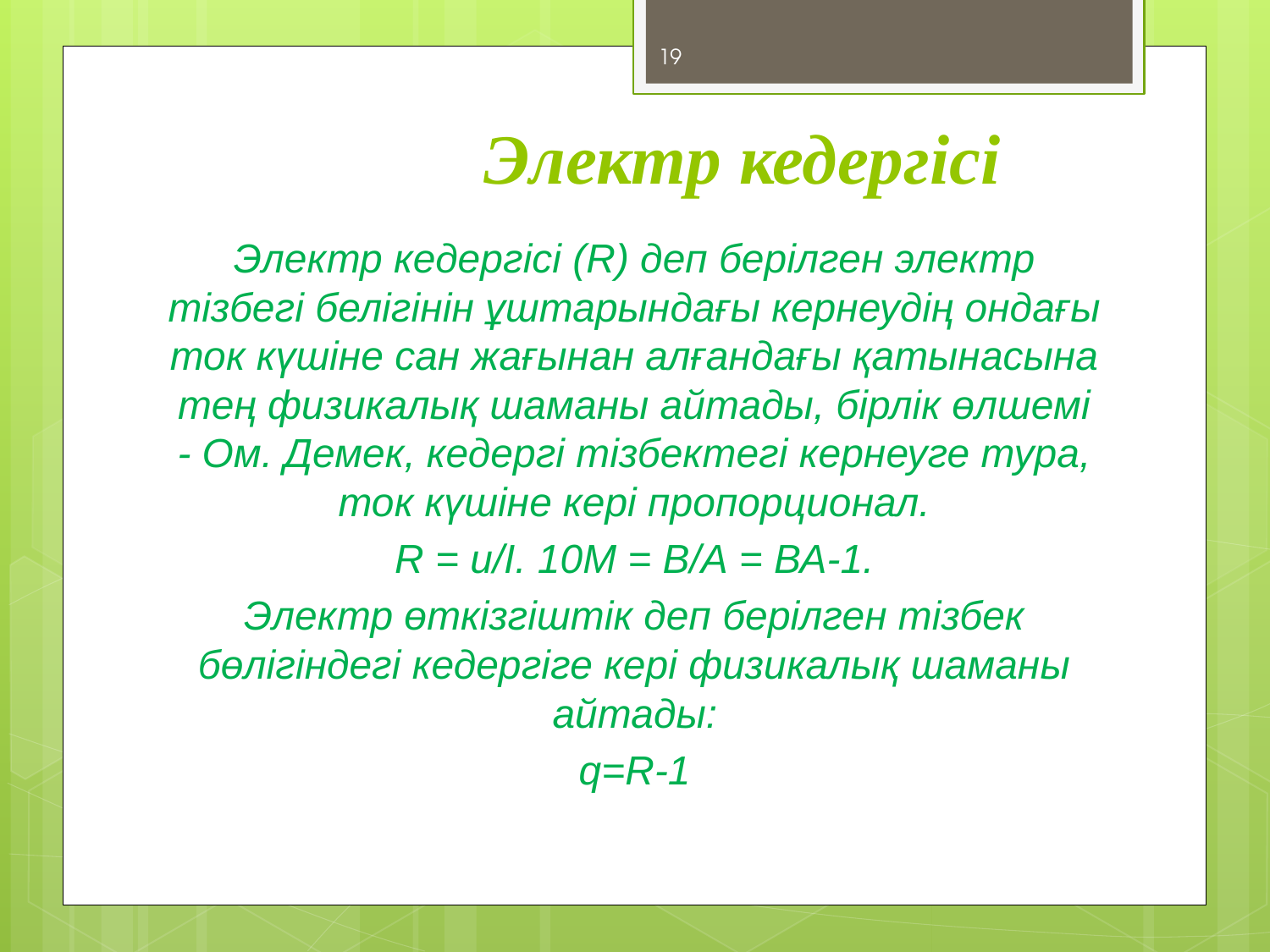

19
# Электр кедергісі
Электр кедергісі (R) деп берілген электр тізбегі белігінін ұштарындағы кернеудің ондағы ток күшіне сан жағынан алғандағы қатынасына тең физикалық шаманы айтады, бірлік өлшемі - Ом. Демек, кедергі тізбектегі кернеуге тура, ток күшіне кері пропорционал.
R = и/I. 10M = В/А = ВА-1.
Электр өткізгіштік деп берілген тізбек бөлігіндегі кедергіге кері физикалық шаманы айтады:
q=R-1